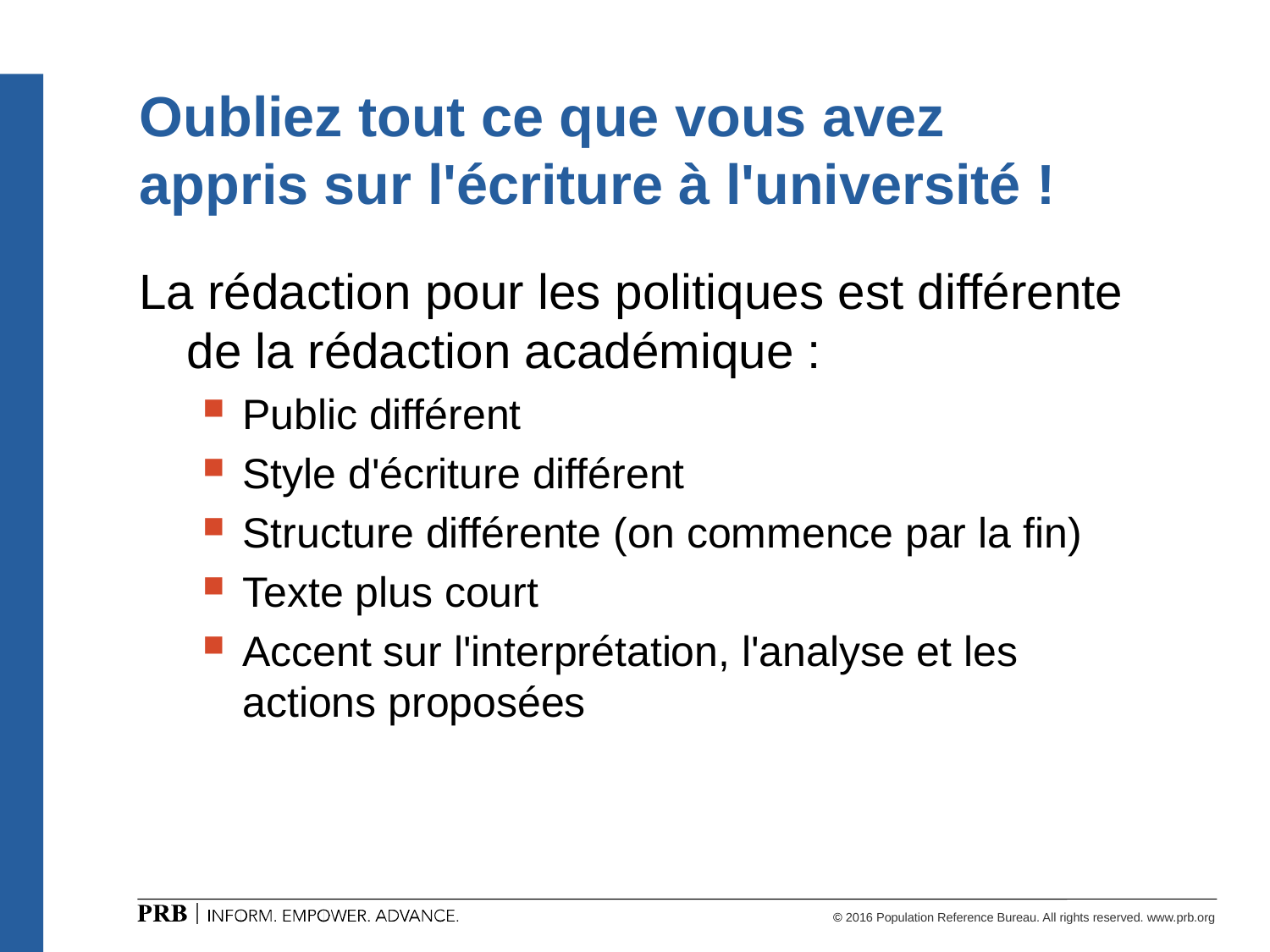

# Oubliez tout ce que vous avez appris sur l'écriture à l'université !
La rédaction pour les politiques est différente de la rédaction académique :
Public différent
Style d'écriture différent
Structure différente (on commence par la fin)
Texte plus court
Accent sur l'interprétation, l'analyse et les actions proposées